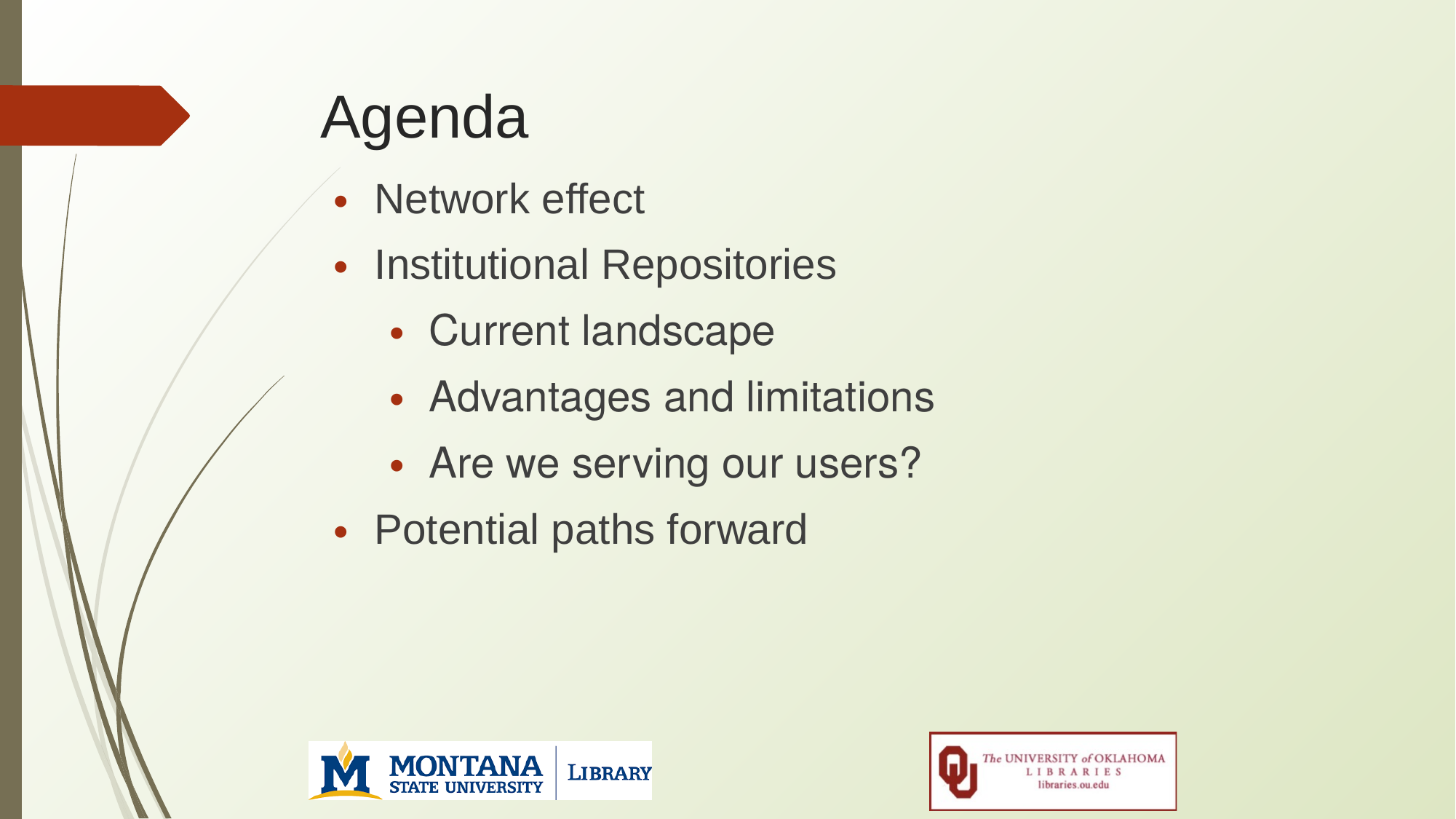

# Agenda
Network effect
Institutional Repositories
Current landscape
Advantages and limitations
Are we serving our users?
Potential paths forward